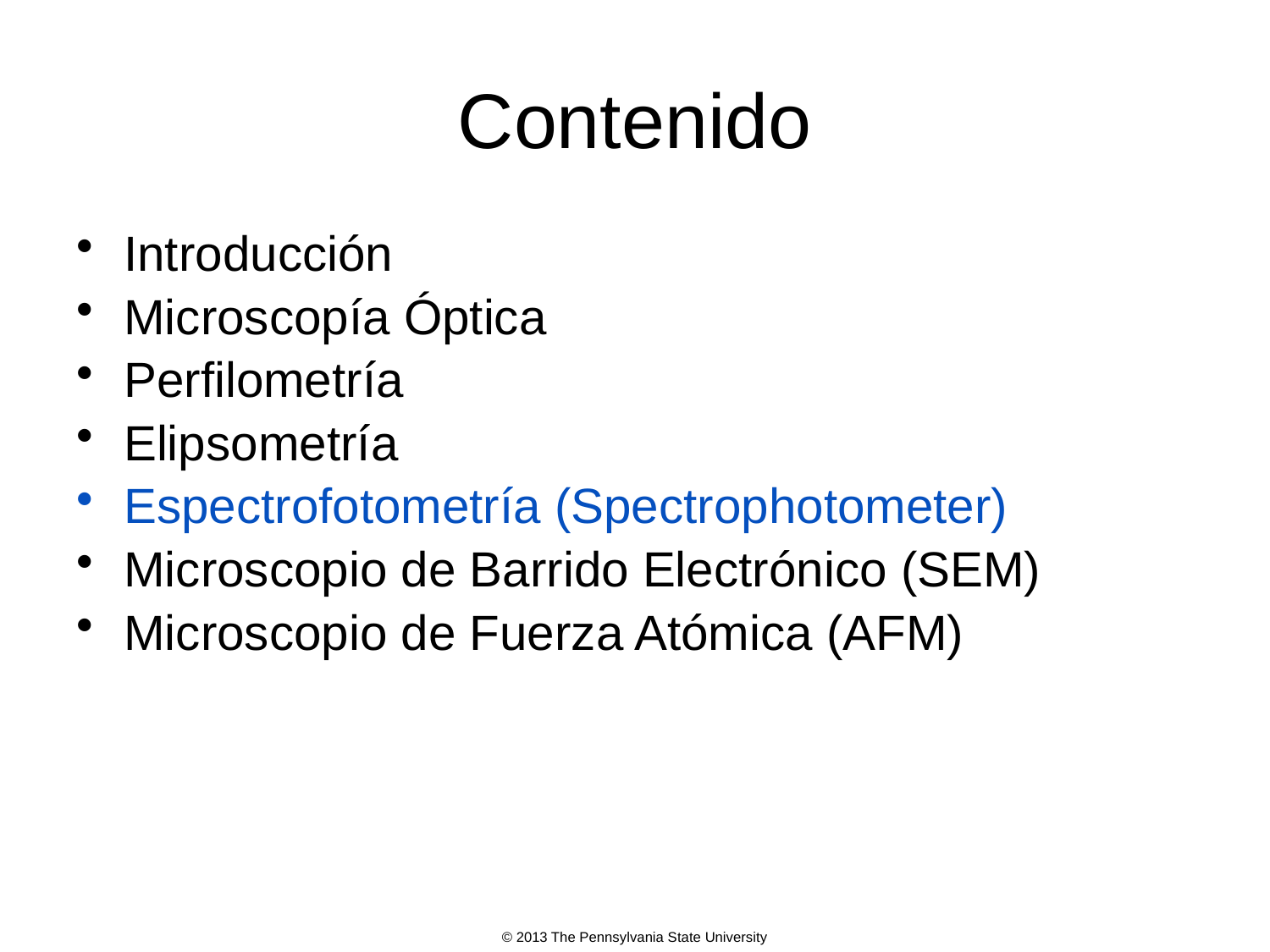

# Contenido
Introducción
Microscopía Óptica
Perfilometría
Elipsometría
Espectrofotometría (Spectrophotometer)
Microscopio de Barrido Electrónico (SEM)
Microscopio de Fuerza Atómica (AFM)